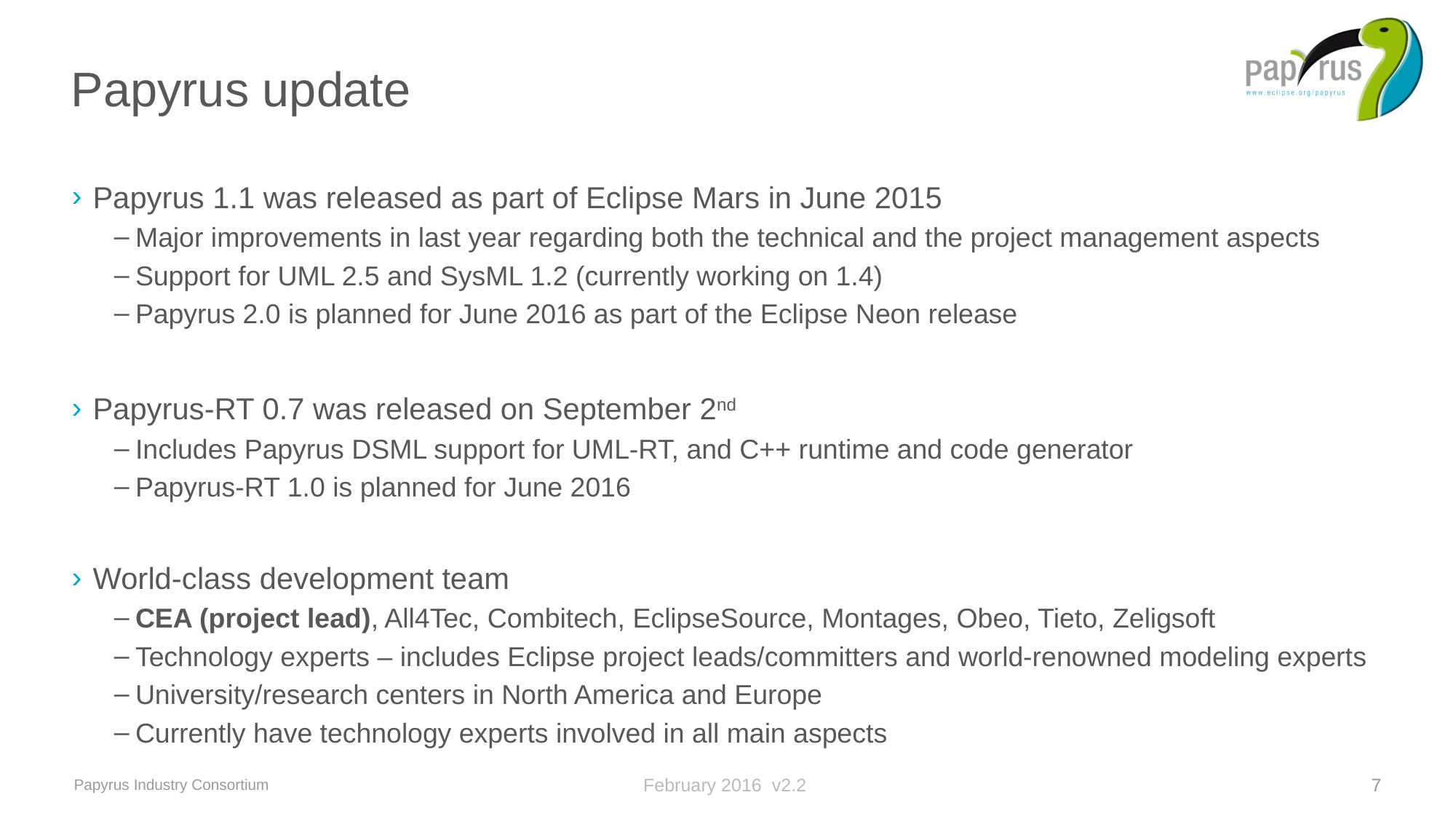

# Papyrus update
Papyrus 1.1 was released as part of Eclipse Mars in June 2015
Major improvements in last year regarding both the technical and the project management aspects
Support for UML 2.5 and SysML 1.2 (currently working on 1.4)
Papyrus 2.0 is planned for June 2016 as part of the Eclipse Neon release

Papyrus-RT 0.7 was released on September 2nd
Includes Papyrus DSML support for UML-RT, and C++ runtime and code generator
Papyrus-RT 1.0 is planned for June 2016

World-class development team
CEA (project lead), All4Tec, Combitech, EclipseSource, Montages, Obeo, Tieto, Zeligsoft
Technology experts – includes Eclipse project leads/committers and world-renowned modeling experts
University/research centers in North America and Europe
Currently have technology experts involved in all main aspects
Papyrus Industry Consortium
February 2016  v2.2
7